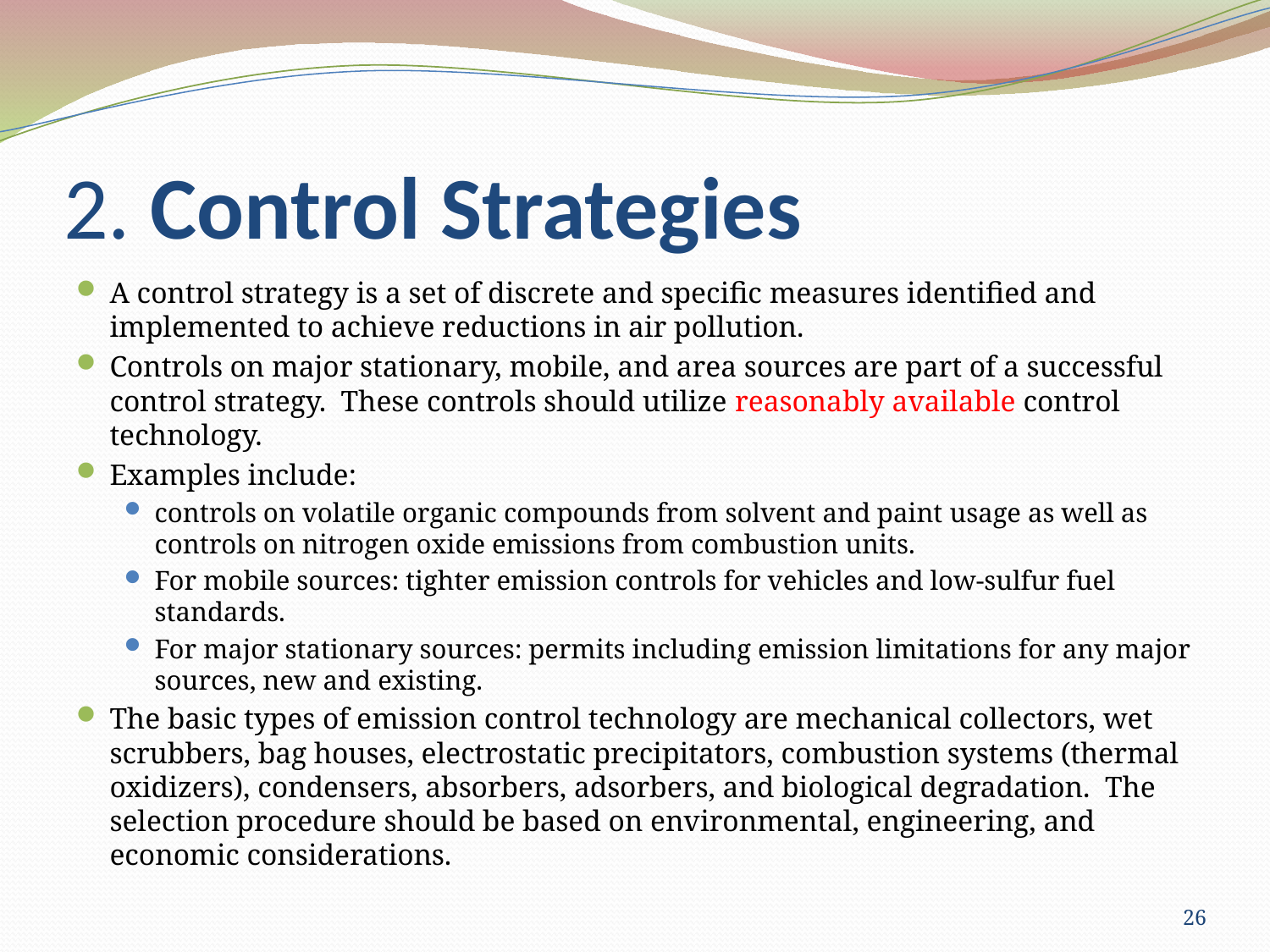

# 2. Control Strategies
A control strategy is a set of discrete and specific measures identified and implemented to achieve reductions in air pollution.
Controls on major stationary, mobile, and area sources are part of a successful control strategy.  These controls should utilize reasonably available control technology.
Examples include:
controls on volatile organic compounds from solvent and paint usage as well as controls on nitrogen oxide emissions from combustion units.
For mobile sources: tighter emission controls for vehicles and low-sulfur fuel standards.
For major stationary sources: permits including emission limitations for any major sources, new and existing.
The basic types of emission control technology are mechanical collectors, wet scrubbers, bag houses, electrostatic precipitators, combustion systems (thermal oxidizers), condensers, absorbers, adsorbers, and biological degradation.  The selection procedure should be based on environmental, engineering, and economic considerations.

26